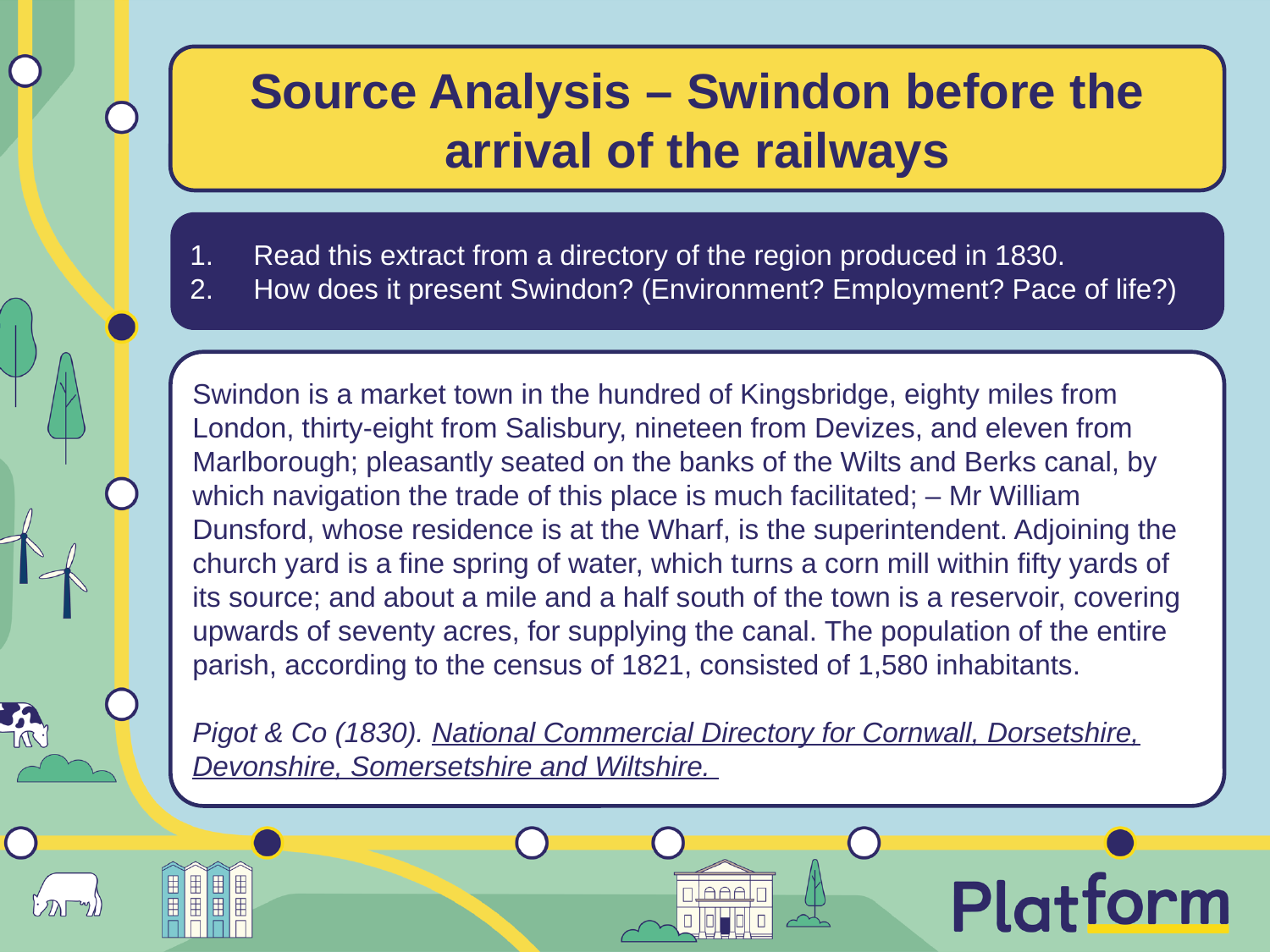

Source Analysis – Swindon before the arrival of the railways
Read this extract from a directory of the region produced in 1830.
How does it present Swindon? (Environment? Employment? Pace of life?)
Swindon is a market town in the hundred of Kingsbridge, eighty miles from London, thirty-eight from Salisbury, nineteen from Devizes, and eleven from Marlborough; pleasantly seated on the banks of the Wilts and Berks canal, by which navigation the trade of this place is much facilitated; – Mr William Dunsford, whose residence is at the Wharf, is the superintendent. Adjoining the church yard is a fine spring of water, which turns a corn mill within fifty yards of its source; and about a mile and a half south of the town is a reservoir, covering upwards of seventy acres, for supplying the canal. The population of the entire parish, according to the census of 1821, consisted of 1,580 inhabitants.

Pigot & Co (1830). National Commercial Directory for Cornwall, Dorsetshire, Devonshire, Somersetshire and Wiltshire.